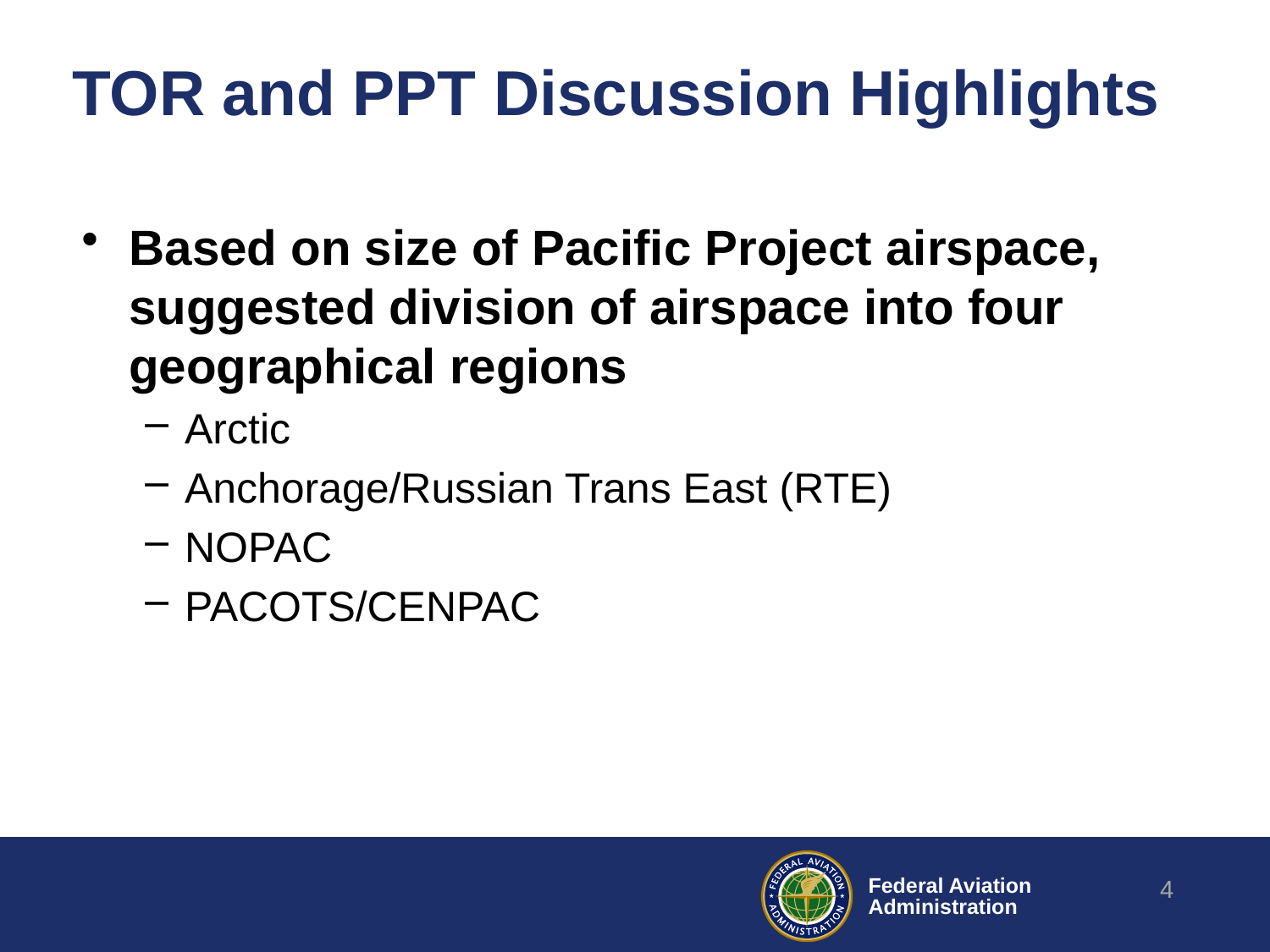

# TOR and PPT Discussion Highlights
Based on size of Pacific Project airspace, suggested division of airspace into four geographical regions
Arctic
Anchorage/Russian Trans East (RTE)
NOPAC
PACOTS/CENPAC

4